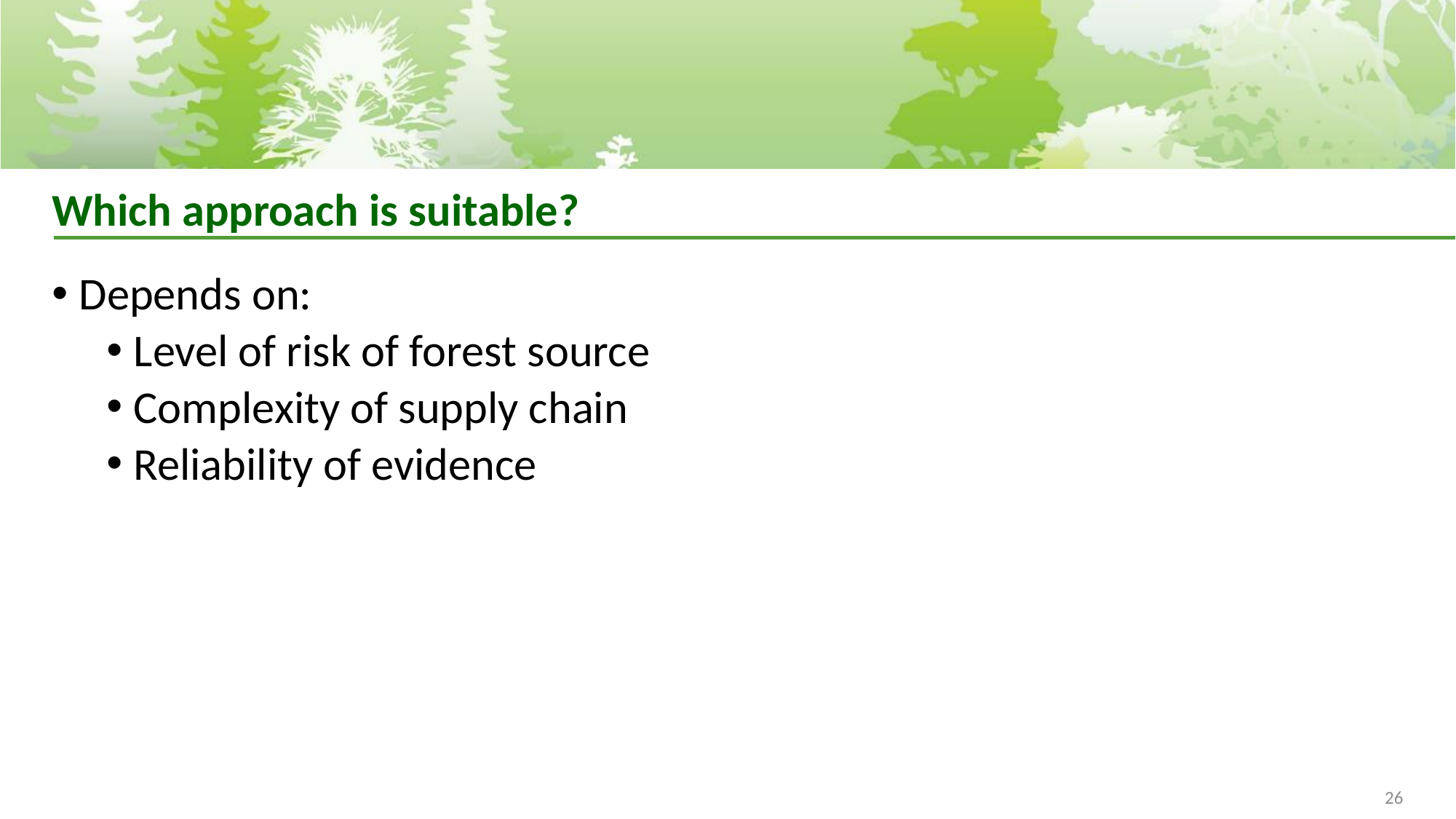

# Which approach is suitable?
Depends on:
Level of risk of forest source
Complexity of supply chain
Reliability of evidence

26